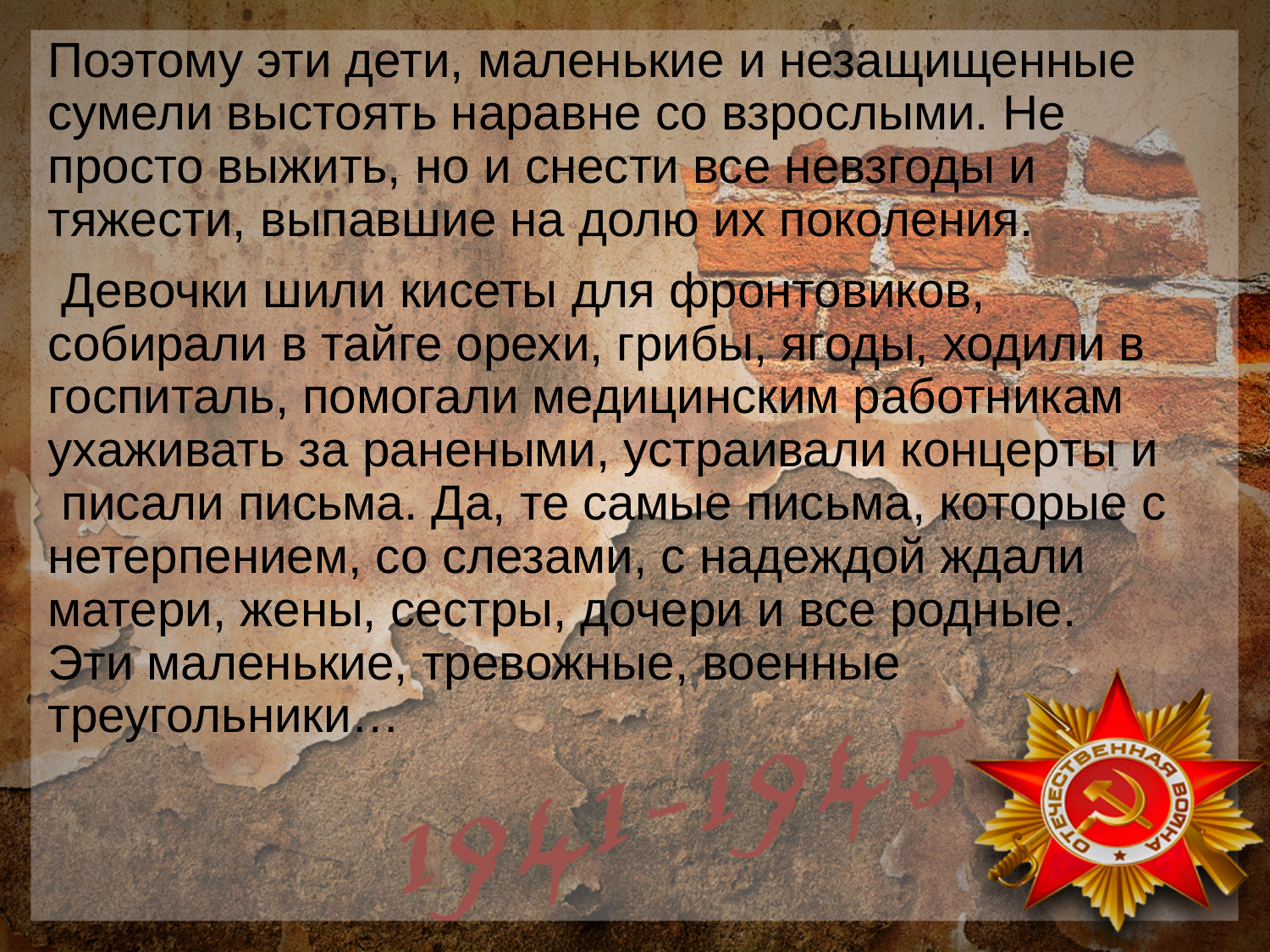

Поэтому эти дети, маленькие и незащищенные сумели выстоять наравне со взрослыми. Не просто выжить, но и снести все невзгоды и тяжести, выпавшие на долю их поколения.
 Девочки шили кисеты для фронтовиков, собирали в тайге орехи, грибы, ягоды, ходили в госпиталь, помогали медицинским работникам ухаживать за ранеными, устраивали концерты и  писали письма. Да, те самые письма, которые с нетерпением, со слезами, с надеждой ждали матери, жены, сестры, дочери и все родные. Эти маленькие, тревожные, военные  треугольники…